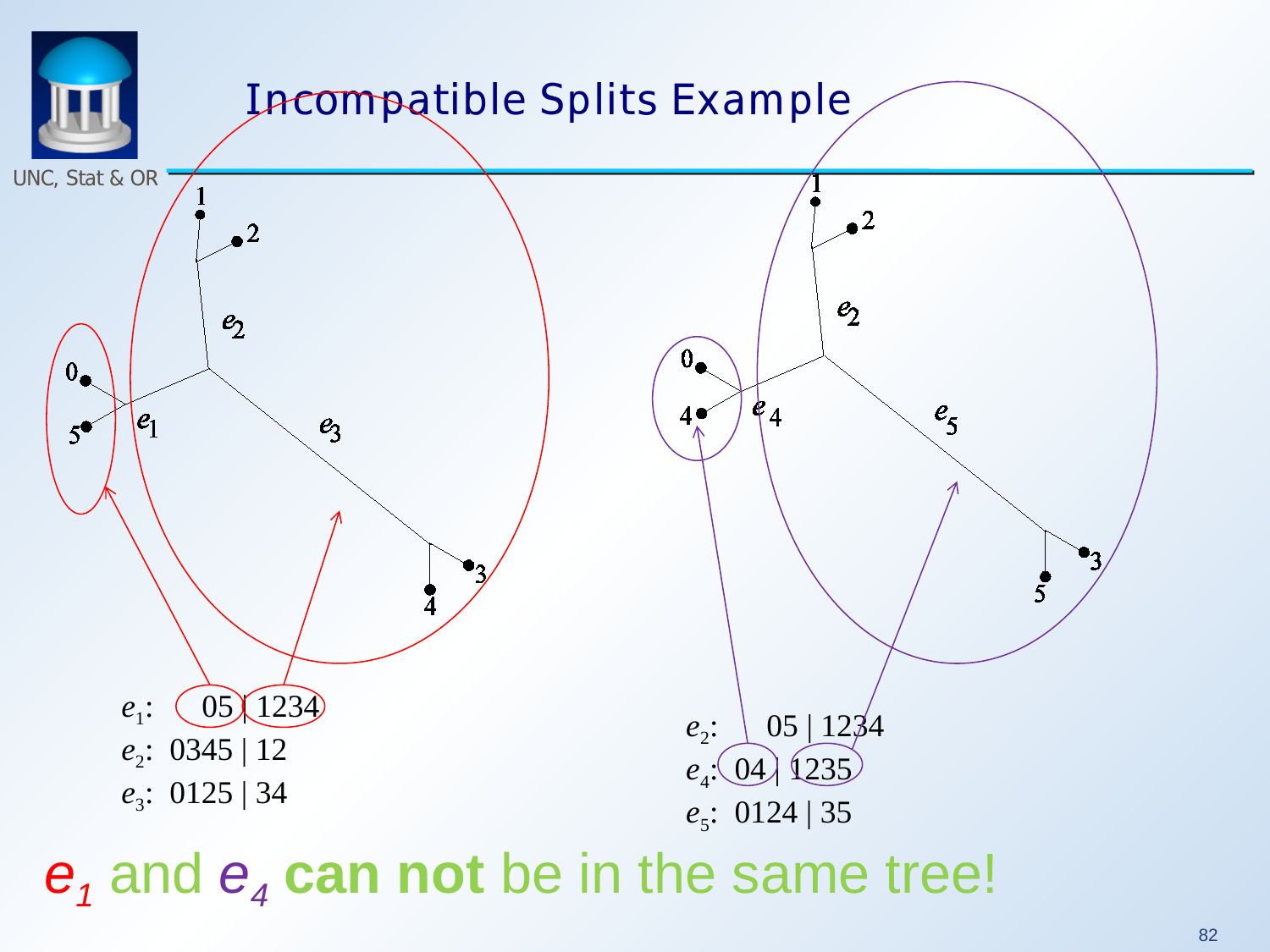

# Incompatible Splits Example

e1:      05 | 1234
e2:  0345 | 12
e3:  0125 | 34

e2:      05 | 1234
e4:  04 | 1235
e5:  0124 | 35

e1 and e4 can not be in the same tree!